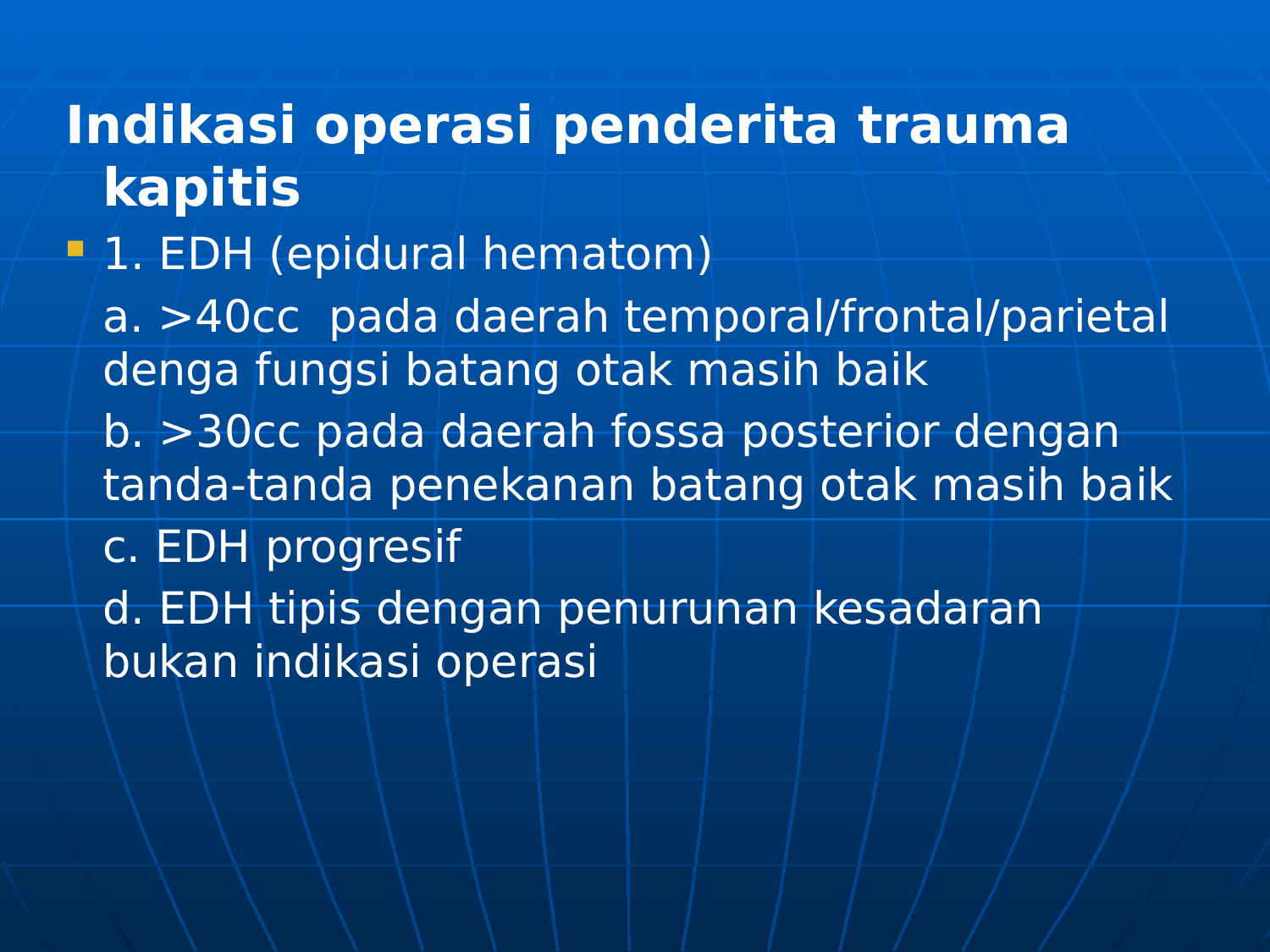

Indikasi operasi penderita trauma kapitis
1. EDH (epidural hematom)
	a. >40cc  pada daerah temporal/frontal/parietal denga fungsi batang otak masih baik
	b. >30cc pada daerah fossa posterior dengan tanda-tanda penekanan batang otak masih baik
	c. EDH progresif
	d. EDH tipis dengan penurunan kesadaran bukan indikasi operasi